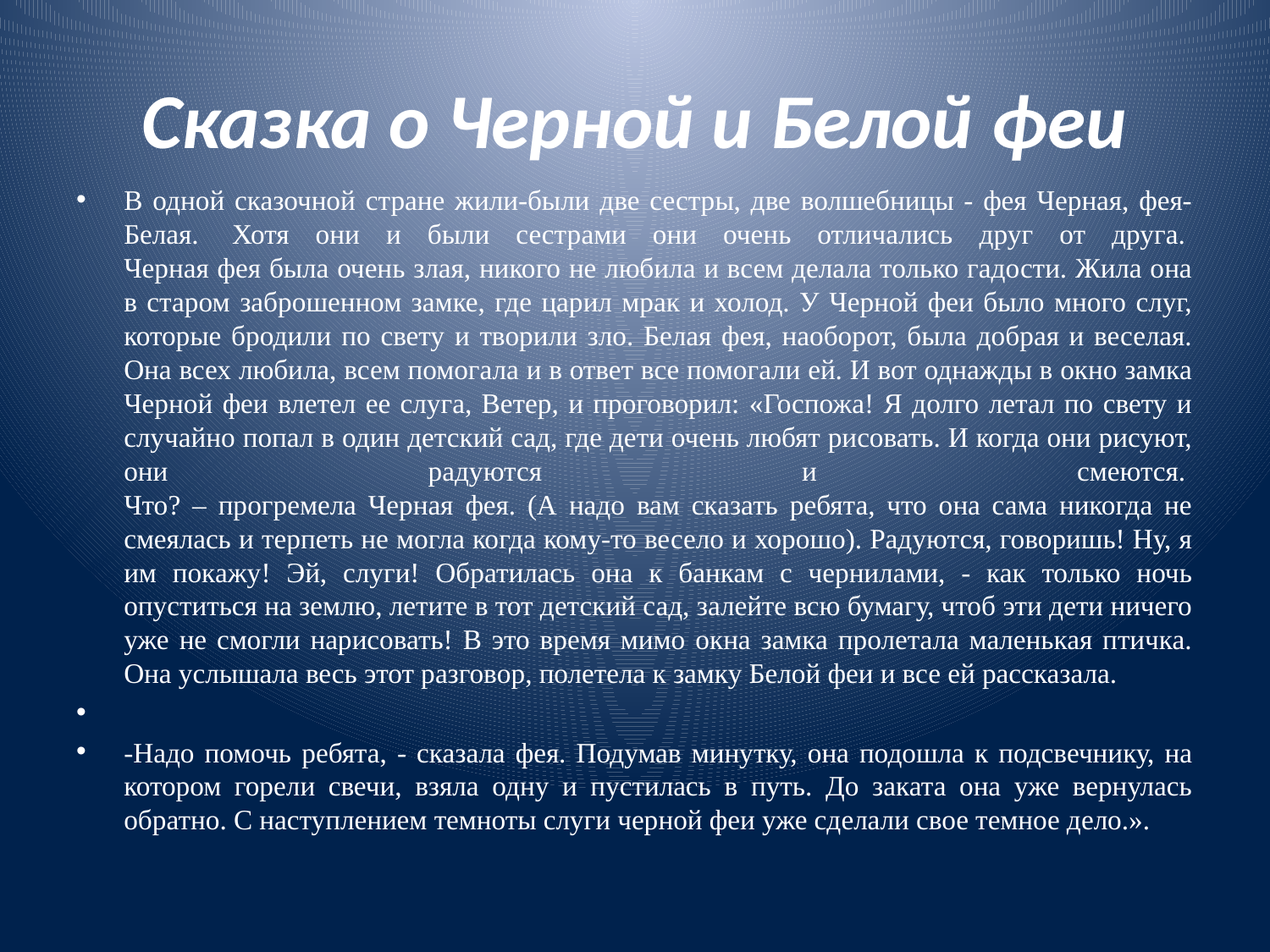

# Сказка о Черной и Белой феи
В одной сказочной стране жили-были две сестры, две волшебницы - фея Черная, фея- Белая.  Хотя они и были сестрами они очень отличались друг от друга. 
Черная фея была очень злая, никого не любила и всем делала только гадости. Жила она в старом заброшенном замке, где царил мрак и холод. У Черной феи было много слуг, которые бродили по свету и творили зло. Белая фея, наоборот, была добрая и веселая. Она всех любила, всем помогала и в ответ все помогали ей. И вот однажды в окно замка Черной феи влетел ее слуга, Ветер, и проговорил: «Госпожа! Я долго летал по свету и случайно попал в один детский сад, где дети очень любят рисовать. И когда они рисуют, они радуются и смеются. 
Что? – прогремела Черная фея. (А надо вам сказать ребята, что она сама никогда не смеялась и терпеть не могла когда кому-то весело и хорошо). Радуются, говоришь! Ну, я им покажу! Эй, слуги! Обратилась она к банкам с чернилами, - как только ночь опуститься на землю, летите в тот детский сад, залейте всю бумагу, чтоб эти дети ничего уже не смогли нарисовать! В это время мимо окна замка пролетала маленькая птичка. Она услышала весь этот разговор, полетела к замку Белой феи и все ей рассказала.

-Надо помочь ребята, - сказала фея. Подумав минутку, она подошла к подсвечнику, на котором горели свечи, взяла одну и пустилась в путь. До заката она уже вернулась обратно. С наступлением темноты слуги черной феи уже сделали свое темное дело.».